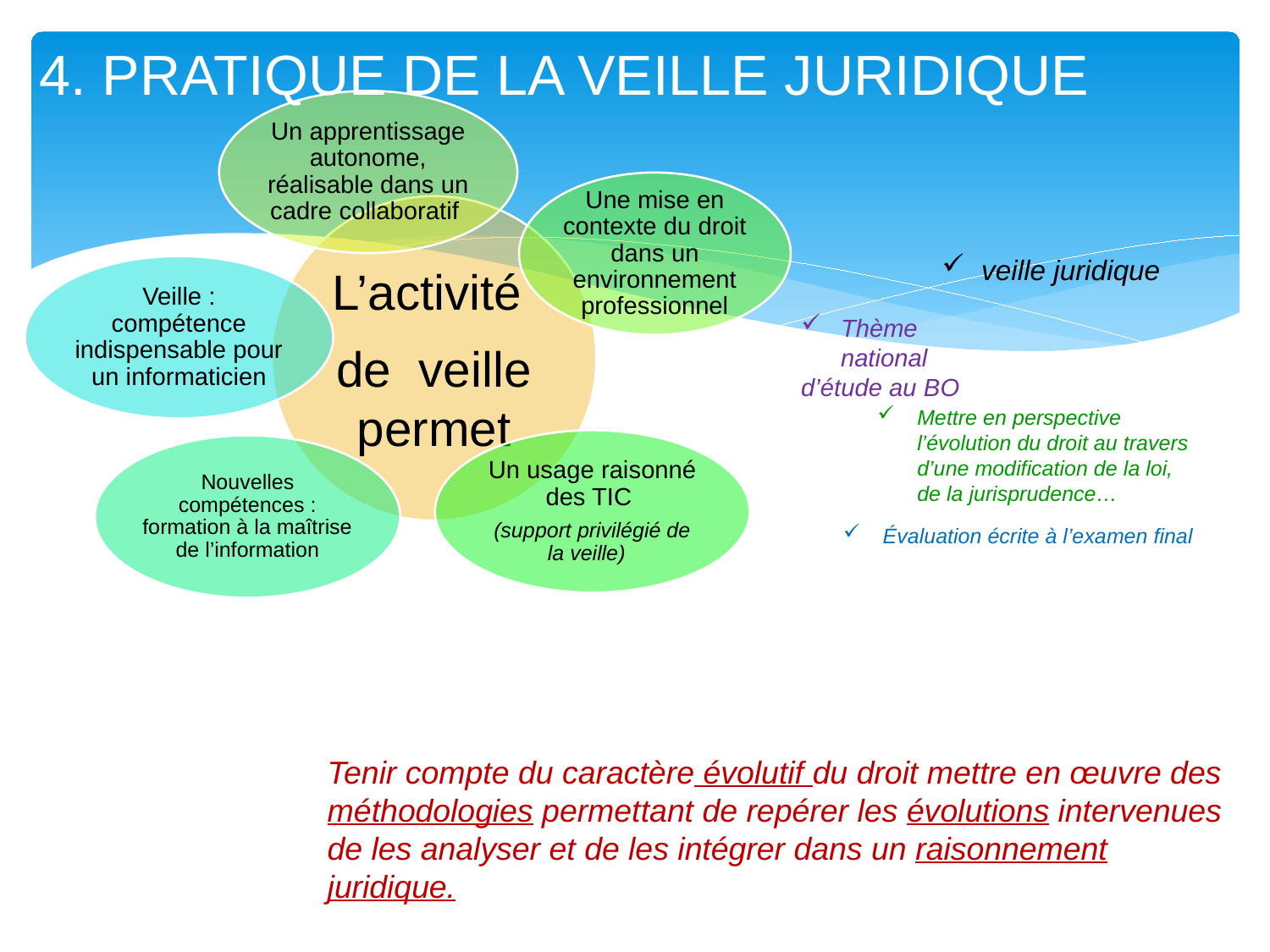

4. PRATIQUE DE LA VEILLE JURIDIQUE
L’activité
de  veille permet
Un apprentissage autonome, réalisable dans un cadre collaboratif
Une mise en contexte du droit dans un environnement professionnel
Un usage raisonné des TIC
(support privilégié de la veille)
Nouvelles compétences : formation à la maîtrise de l’information
Veille : compétence indispensable pour un informaticien
veille juridique
Thème national
d’étude au BO
Mettre en perspective l’évolution du droit au travers d’une modification de la loi, de la jurisprudence…
Évaluation écrite à l’examen final
Tenir compte du caractère évolutif du droit mettre en œuvre des méthodologies permettant de repérer les évolutions intervenues de les analyser et de les intégrer dans un raisonnement juridique.